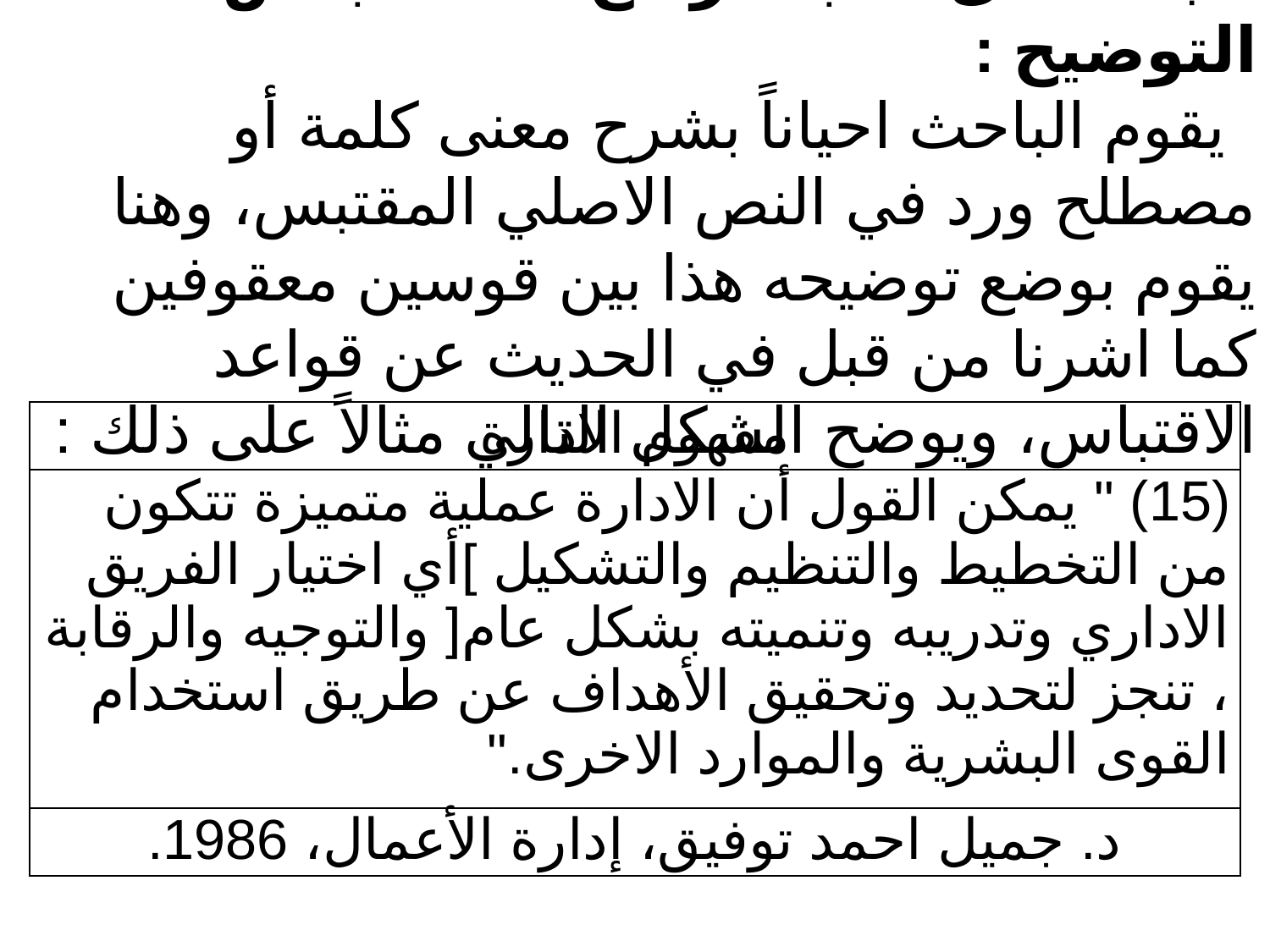

ب- النقل المباشر مع اضافة بعض التوضيح :
يقوم الباحث احياناً بشرح معنى كلمة أو مصطلح ورد في النص الاصلي المقتبس، وهنا يقوم بوضع توضيحه هذا بين قوسين معقوفين كما اشرنا من قبل في الحديث عن قواعد الاقتباس، ويوضح الشكل التالي مثالاً على ذلك :

| مفهوم الادارة |
| --- |
| (15) " يمكن القول أن الادارة عملية متميزة تتكون من التخطيط والتنظيم والتشكيل ]أي اختيار الفريق الاداري وتدريبه وتنميته بشكل عام[ والتوجيه والرقابة ، تنجز لتحديد وتحقيق الأهداف عن طريق استخدام القوى البشرية والموارد الاخرى." |
| د. جميل احمد توفيق، إدارة الأعمال، 1986. |